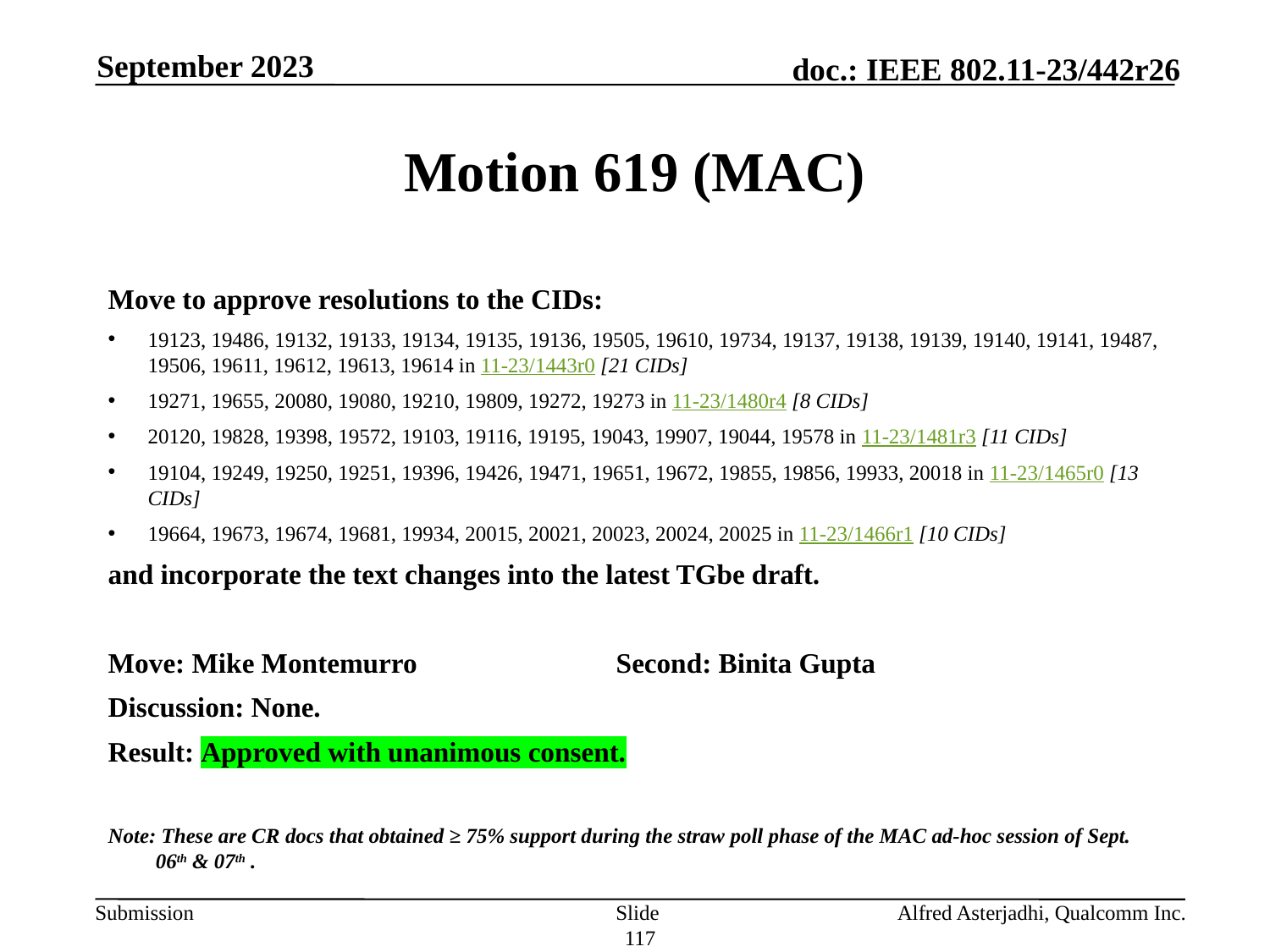

September 2023
# Motion 619 (MAC)
Move to approve resolutions to the CIDs:
19123, 19486, 19132, 19133, 19134, 19135, 19136, 19505, 19610, 19734, 19137, 19138, 19139, 19140, 19141, 19487, 19506, 19611, 19612, 19613, 19614 in 11-23/1443r0 [21 CIDs]
19271, 19655, 20080, 19080, 19210, 19809, 19272, 19273 in 11-23/1480r4 [8 CIDs]
20120, 19828, 19398, 19572, 19103, 19116, 19195, 19043, 19907, 19044, 19578 in 11-23/1481r3 [11 CIDs]
19104, 19249, 19250, 19251, 19396, 19426, 19471, 19651, 19672, 19855, 19856, 19933, 20018 in 11-23/1465r0 [13 CIDs]
19664, 19673, 19674, 19681, 19934, 20015, 20021, 20023, 20024, 20025 in 11-23/1466r1 [10 CIDs]
and incorporate the text changes into the latest TGbe draft.

Move: Mike Montemurro		Second: Binita Gupta
Discussion: None.
Result: Approved with unanimous consent.

Note: These are CR docs that obtained ≥ 75% support during the straw poll phase of the MAC ad-hoc session of Sept. 06th & 07th .
Slide 117
Alfred Asterjadhi, Qualcomm Inc.